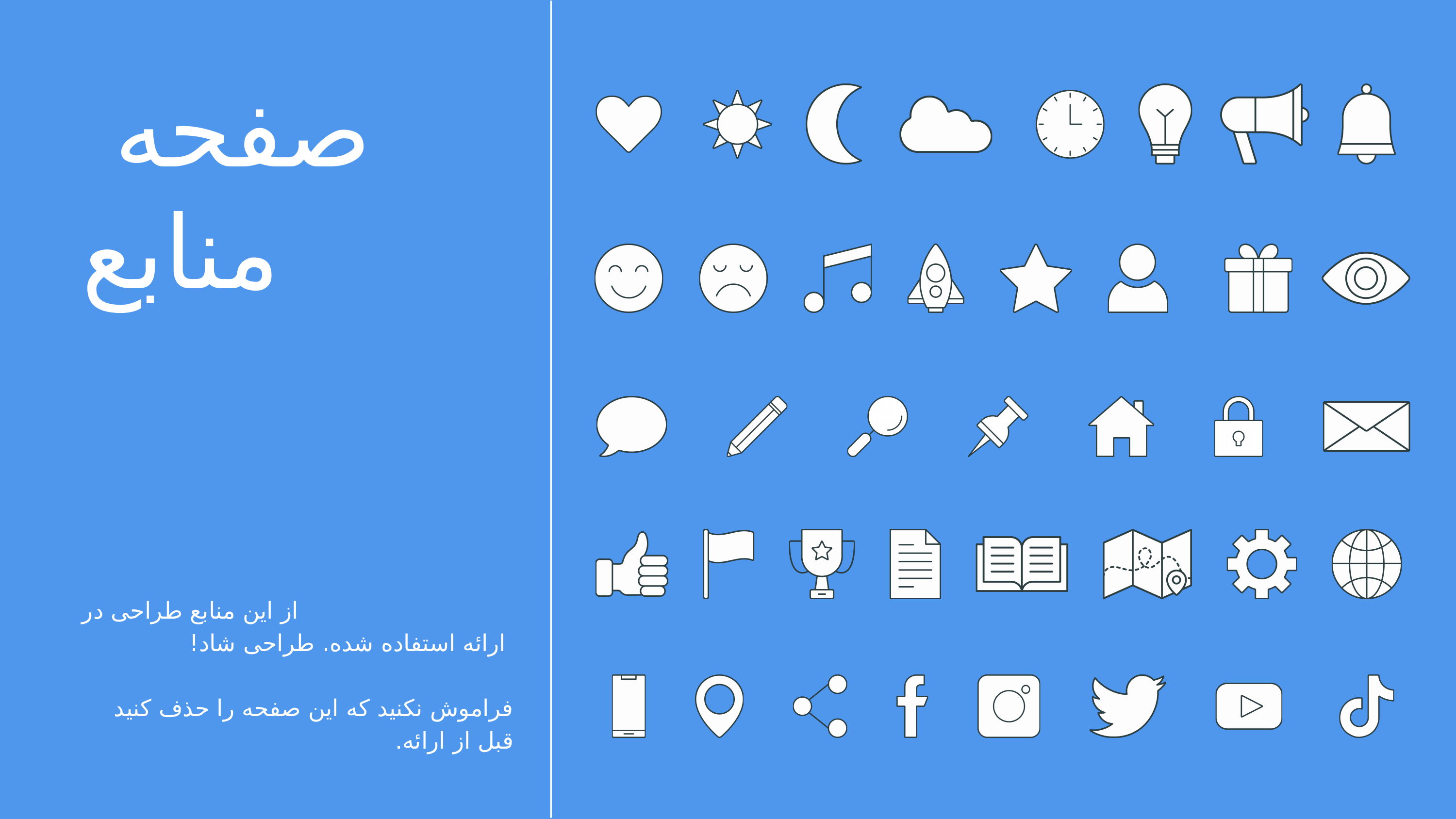

صفحه منابع

از این منابع طراحی در
 ارائه استفاده شده. طراحی شاد!

فراموش نکنید که این صفحه را حذف کنید
قبل از ارائه.